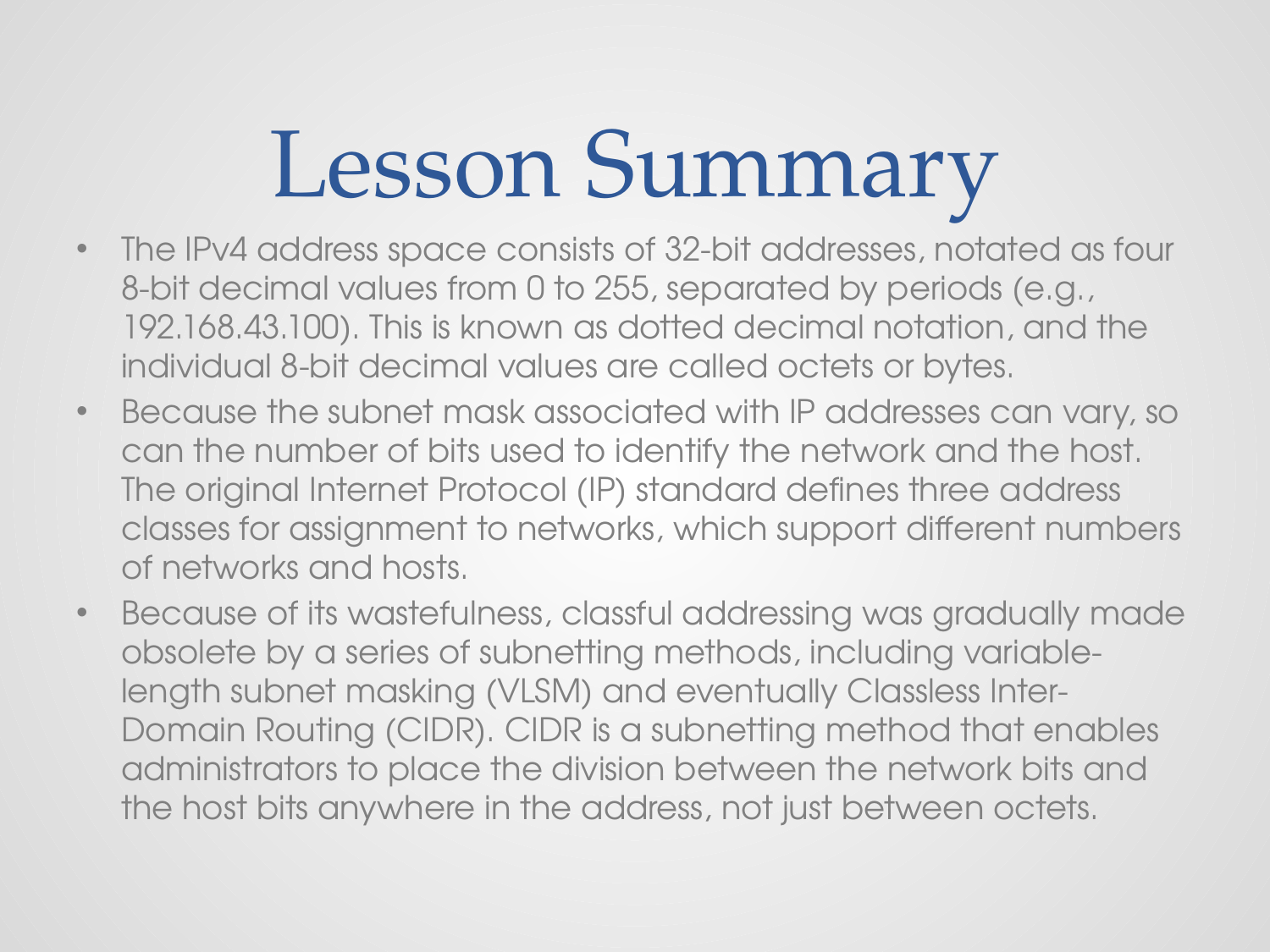

# Lesson Summary
The IPv4 address space consists of 32-bit addresses, notated as four 8-bit decimal values from 0 to 255, separated by periods (e.g., 192.168.43.100). This is known as dotted decimal notation, and the individual 8-bit decimal values are called octets or bytes.
Because the subnet mask associated with IP addresses can vary, so can the number of bits used to identify the network and the host. The original Internet Protocol (IP) standard defines three address classes for assignment to networks, which support different numbers of networks and hosts.
Because of its wastefulness, classful addressing was gradually made obsolete by a series of subnetting methods, including variable-length subnet masking (VLSM) and eventually Classless Inter-Domain Routing (CIDR). CIDR is a subnetting method that enables administrators to place the division between the network bits and the host bits anywhere in the address, not just between octets.
© 2013 John Wiley & Sons, Inc.
45